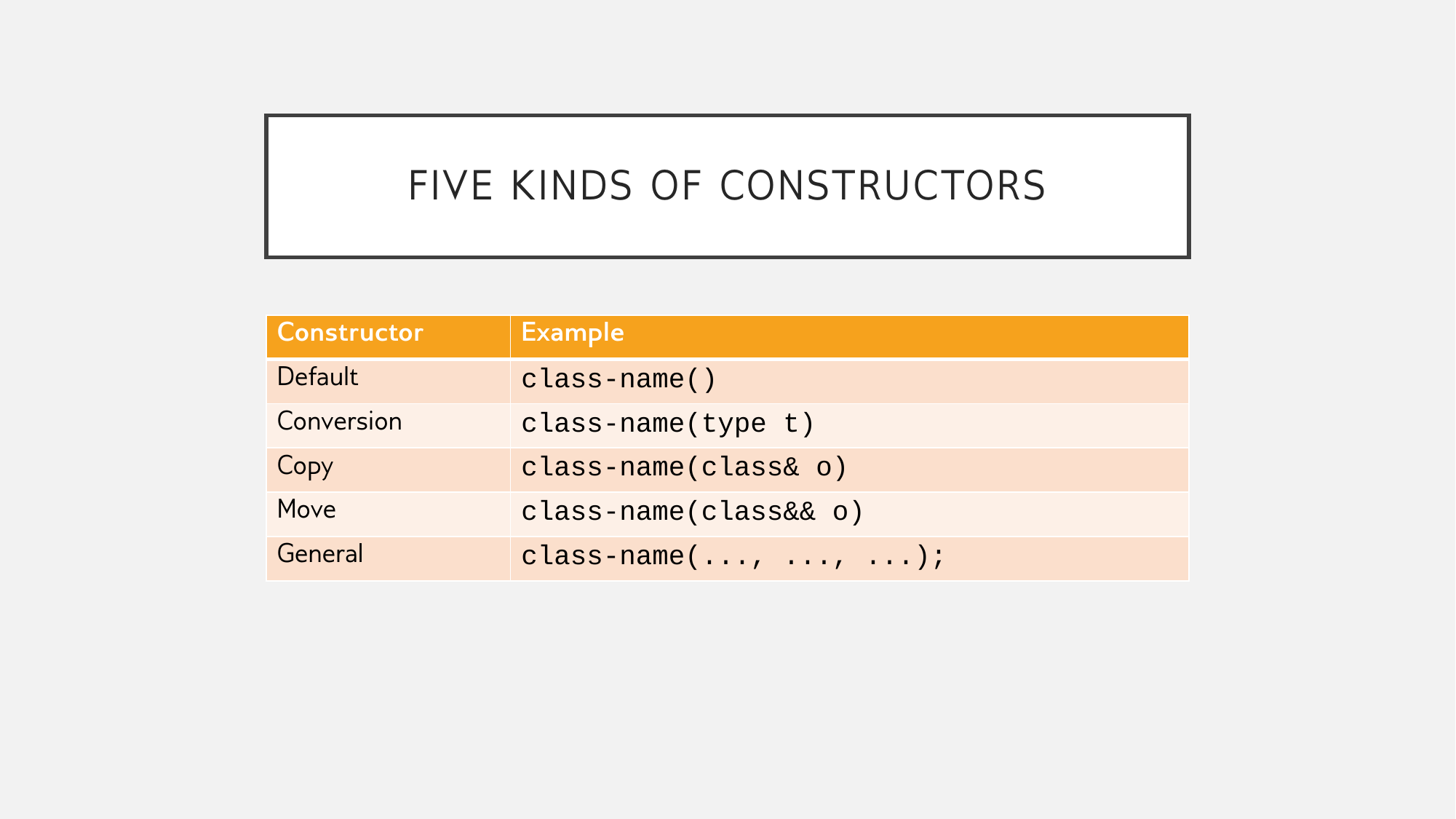

# Five Kinds of Constructors
| Constructor | Example |
| --- | --- |
| Default | class-name() |
| Conversion | class-name(type t) |
| Copy | class-name(class& o) |
| Move | class-name(class&& o) |
| General | class-name(..., ..., ...); |